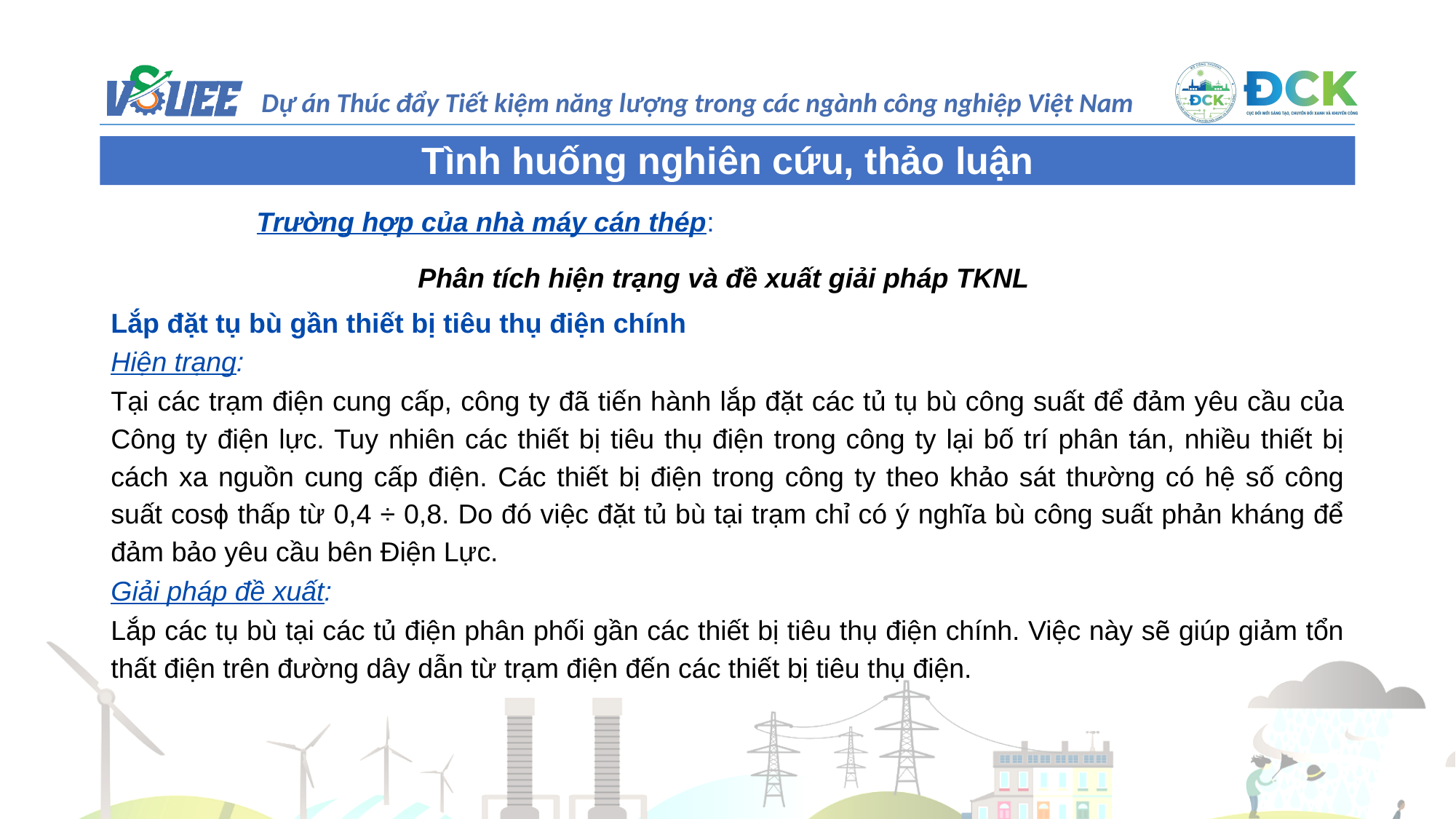

Tình huống nghiên cứu, thảo luận
Trường hợp của nhà máy cán thép:
Phân tích hiện trạng và đề xuất giải pháp TKNL
Lắp đặt tụ bù gần thiết bị tiêu thụ điện chính
Hiện trạng:
Tại các trạm điện cung cấp, công ty đã tiến hành lắp đặt các tủ tụ bù công suất để đảm yêu cầu của Công ty điện lực. Tuy nhiên các thiết bị tiêu thụ điện trong công ty lại bố trí phân tán, nhiều thiết bị cách xa nguồn cung cấp điện. Các thiết bị điện trong công ty theo khảo sát thường có hệ số công suất cosϕ thấp từ 0,4 ÷ 0,8. Do đó việc đặt tủ bù tại trạm chỉ có ý nghĩa bù công suất phản kháng để đảm bảo yêu cầu bên Điện Lực.
Giải pháp đề xuất:
Lắp các tụ bù tại các tủ điện phân phối gần các thiết bị tiêu thụ điện chính. Việc này sẽ giúp giảm tổn thất điện trên đường dây dẫn từ trạm điện đến các thiết bị tiêu thụ điện.